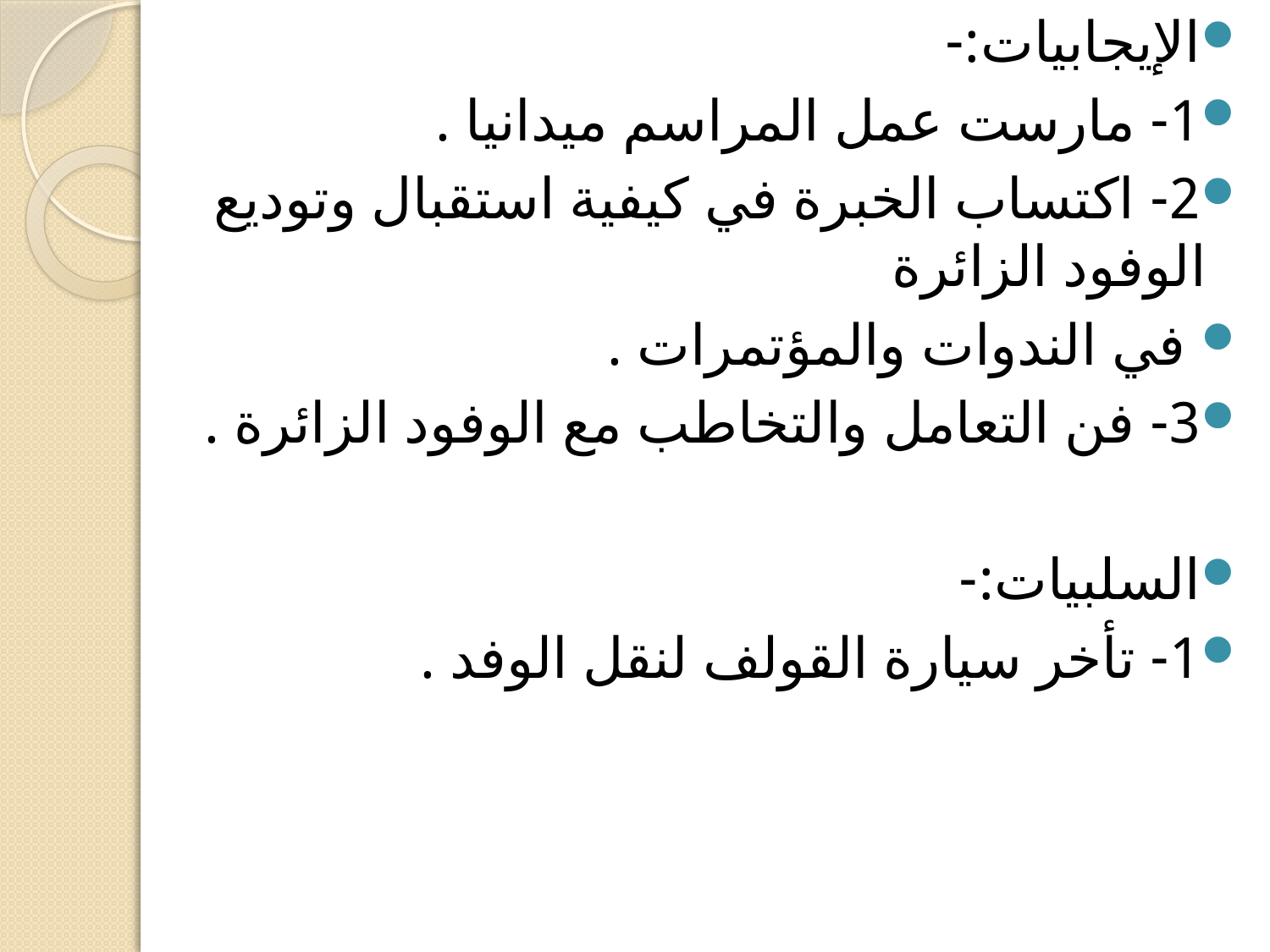

الإيجابيات:-
1- مارست عمل المراسم ميدانيا .
2- اكتساب الخبرة في كيفية استقبال وتوديع الوفود الزائرة
 في الندوات والمؤتمرات .
3- فن التعامل والتخاطب مع الوفود الزائرة .

السلبيات:-
1- تأخر سيارة القولف لنقل الوفد .